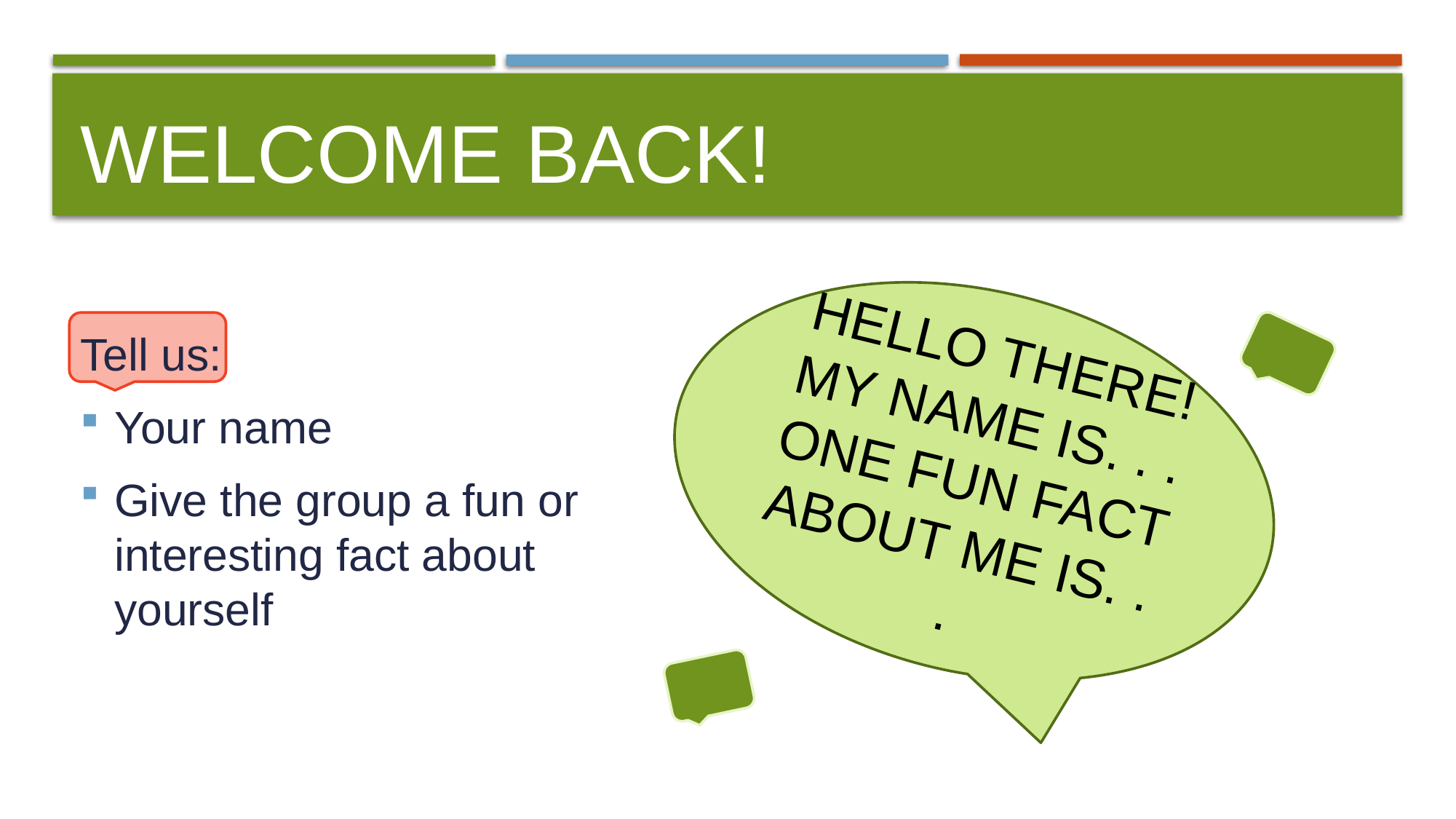

# Welcome Back!
Tell us:
Your name
Give the group a fun or interesting fact about yourself
HELLO THERE!
MY NAME IS. . .
ONE FUN FACT ABOUT ME IS. . .